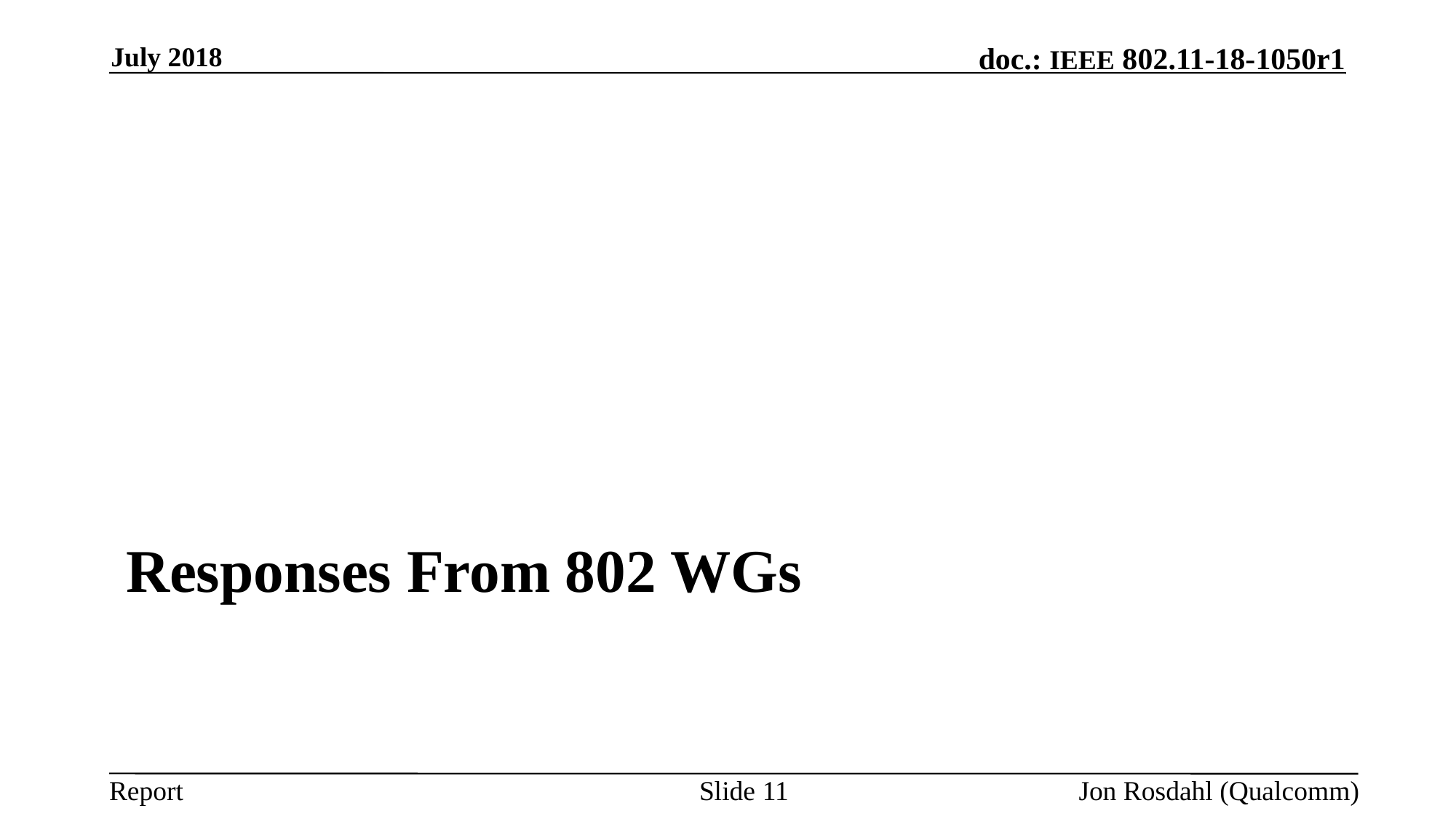

July 2018

# Responses From 802 WGs
Slide 11
Jon Rosdahl (Qualcomm)